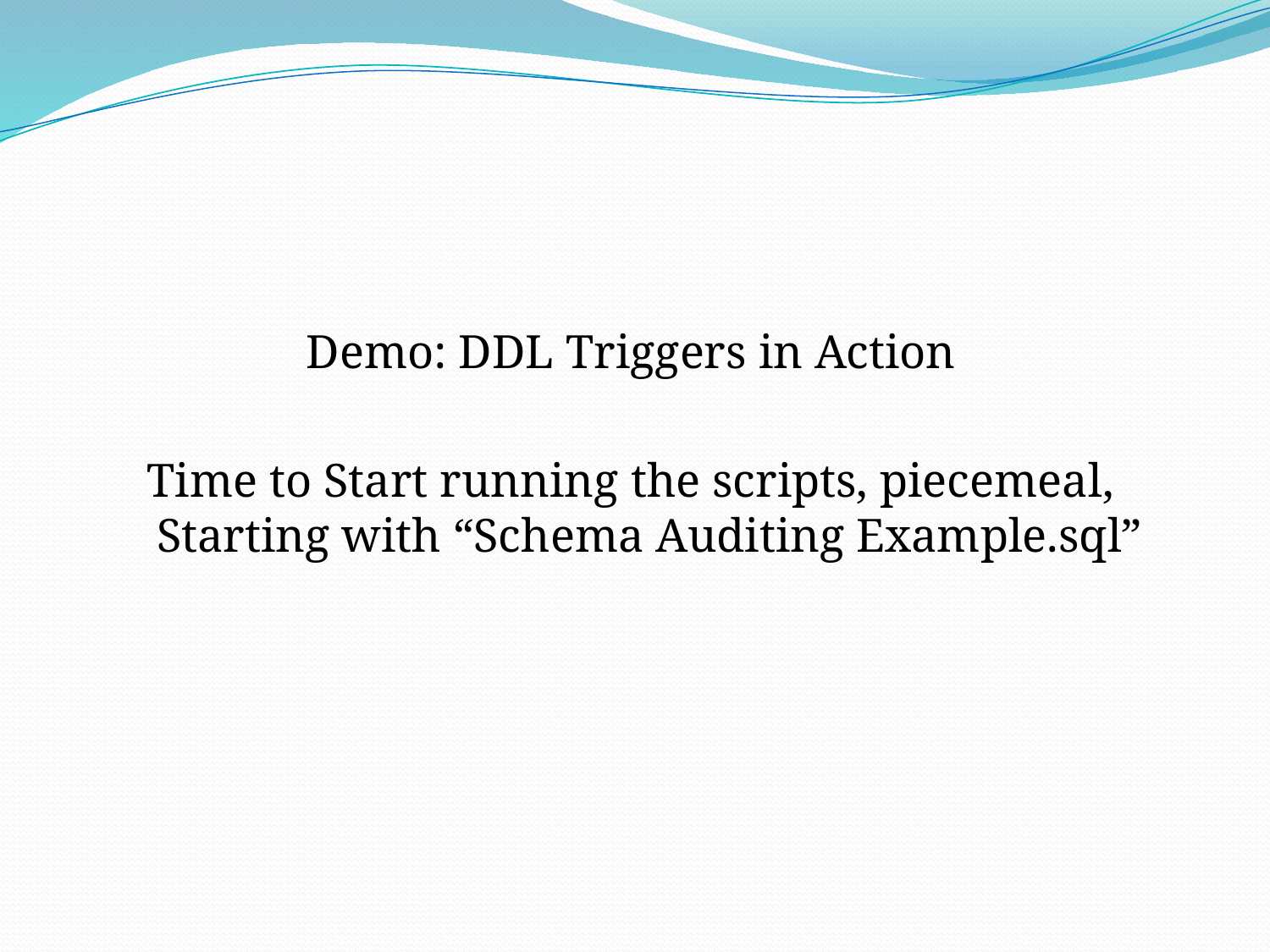

Demo: DDL Triggers in Action

Time to Start running the scripts, piecemeal, Starting with “Schema Auditing Example.sql”